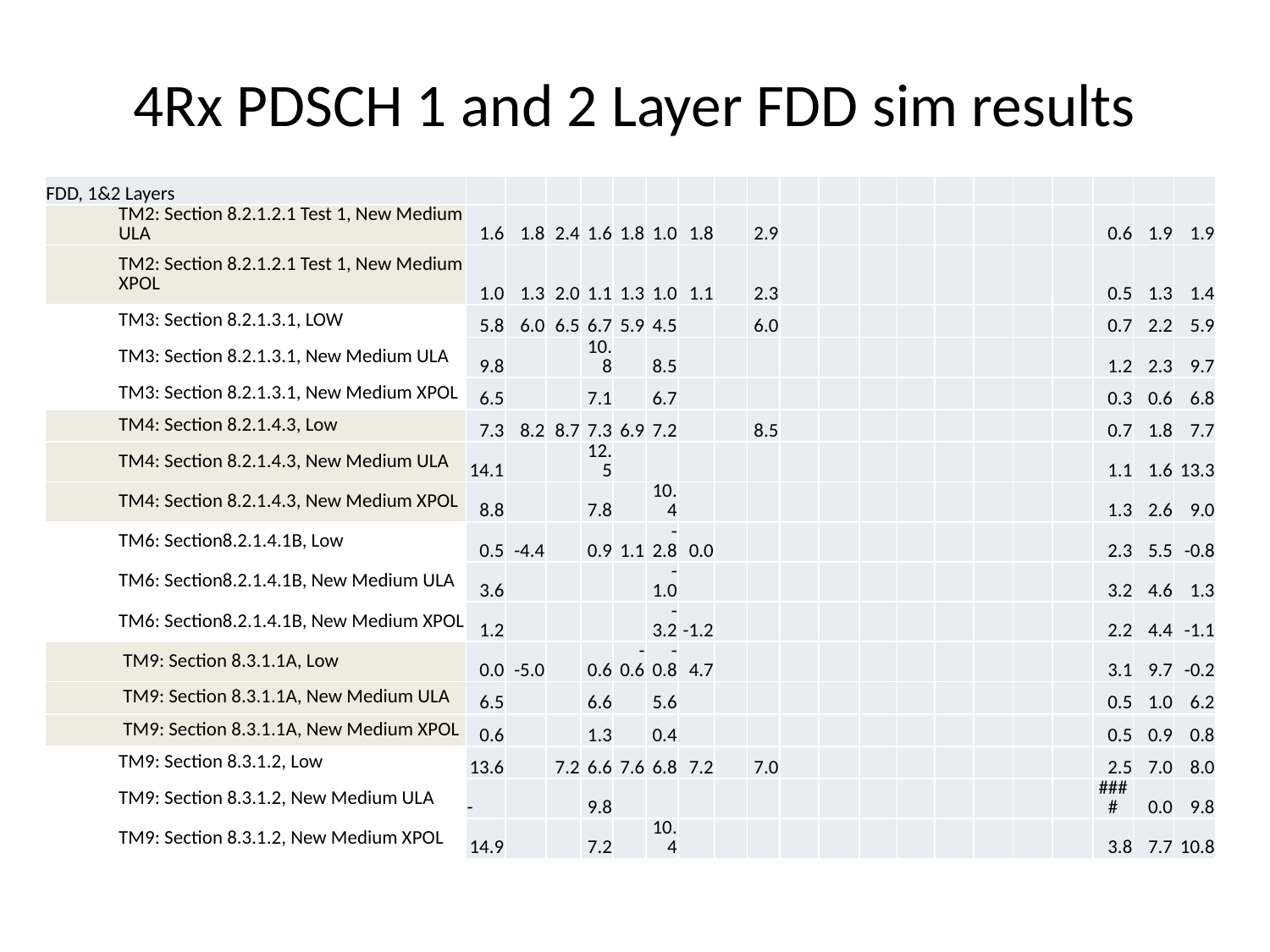

# 4Rx PDSCH 1 and 2 Layer FDD sim results
| FDD, 1&2 Layers |  |  |  |  |  |  |  |  |  |  |  |  |  |  |  |  |  |  |  |  |
| --- | --- | --- | --- | --- | --- | --- | --- | --- | --- | --- | --- | --- | --- | --- | --- | --- | --- | --- | --- | --- |
| TM2: Section 8.2.1.2.1 Test 1, New Medium ULA | 1.6 | 1.8 | 2.4 | 1.6 | 1.8 | 1.0 | 1.8 |  | 2.9 |  |  |  |  |  |  |  |  | 0.6 | 1.9 | 1.9 |
| TM2: Section 8.2.1.2.1 Test 1, New Medium XPOL | 1.0 | 1.3 | 2.0 | 1.1 | 1.3 | 1.0 | 1.1 |  | 2.3 |  |  |  |  |  |  |  |  | 0.5 | 1.3 | 1.4 |
| TM3: Section 8.2.1.3.1, LOW | 5.8 | 6.0 | 6.5 | 6.7 | 5.9 | 4.5 |  |  | 6.0 |  |  |  |  |  |  |  |  | 0.7 | 2.2 | 5.9 |
| TM3: Section 8.2.1.3.1, New Medium ULA | 9.8 |  |  | 10.8 |  | 8.5 |  |  |  |  |  |  |  |  |  |  |  | 1.2 | 2.3 | 9.7 |
| TM3: Section 8.2.1.3.1, New Medium XPOL | 6.5 |  |  | 7.1 |  | 6.7 |  |  |  |  |  |  |  |  |  |  |  | 0.3 | 0.6 | 6.8 |
| TM4: Section 8.2.1.4.3, Low | 7.3 | 8.2 | 8.7 | 7.3 | 6.9 | 7.2 |  |  | 8.5 |  |  |  |  |  |  |  |  | 0.7 | 1.8 | 7.7 |
| TM4: Section 8.2.1.4.3, New Medium ULA | 14.1 |  |  | 12.5 |  |  |  |  |  |  |  |  |  |  |  |  |  | 1.1 | 1.6 | 13.3 |
| TM4: Section 8.2.1.4.3, New Medium XPOL | 8.8 |  |  | 7.8 |  | 10.4 |  |  |  |  |  |  |  |  |  |  |  | 1.3 | 2.6 | 9.0 |
| TM6: Section8.2.1.4.1B, Low | 0.5 | -4.4 |  | 0.9 | 1.1 | -2.8 | 0.0 |  |  |  |  |  |  |  |  |  |  | 2.3 | 5.5 | -0.8 |
| TM6: Section8.2.1.4.1B, New Medium ULA | 3.6 |  |  |  |  | -1.0 |  |  |  |  |  |  |  |  |  |  |  | 3.2 | 4.6 | 1.3 |
| TM6: Section8.2.1.4.1B, New Medium XPOL | 1.2 |  |  |  |  | -3.2 | -1.2 |  |  |  |  |  |  |  |  |  |  | 2.2 | 4.4 | -1.1 |
| TM9: Section 8.3.1.1A, Low | 0.0 | -5.0 |  | 0.6 | -0.6 | -0.8 | 4.7 |  |  |  |  |  |  |  |  |  |  | 3.1 | 9.7 | -0.2 |
| TM9: Section 8.3.1.1A, New Medium ULA | 6.5 |  |  | 6.6 |  | 5.6 |  |  |  |  |  |  |  |  |  |  |  | 0.5 | 1.0 | 6.2 |
| TM9: Section 8.3.1.1A, New Medium XPOL | 0.6 |  |  | 1.3 |  | 0.4 |  |  |  |  |  |  |  |  |  |  |  | 0.5 | 0.9 | 0.8 |
| TM9: Section 8.3.1.2, Low | 13.6 |  | 7.2 | 6.6 | 7.6 | 6.8 | 7.2 |  | 7.0 |  |  |  |  |  |  |  |  | 2.5 | 7.0 | 8.0 |
| TM9: Section 8.3.1.2, New Medium ULA | - |  |  | 9.8 |  |  |  |  |  |  |  |  |  |  |  |  |  | #### | 0.0 | 9.8 |
| TM9: Section 8.3.1.2, New Medium XPOL | 14.9 |  |  | 7.2 |  | 10.4 |  |  |  |  |  |  |  |  |  |  |  | 3.8 | 7.7 | 10.8 |